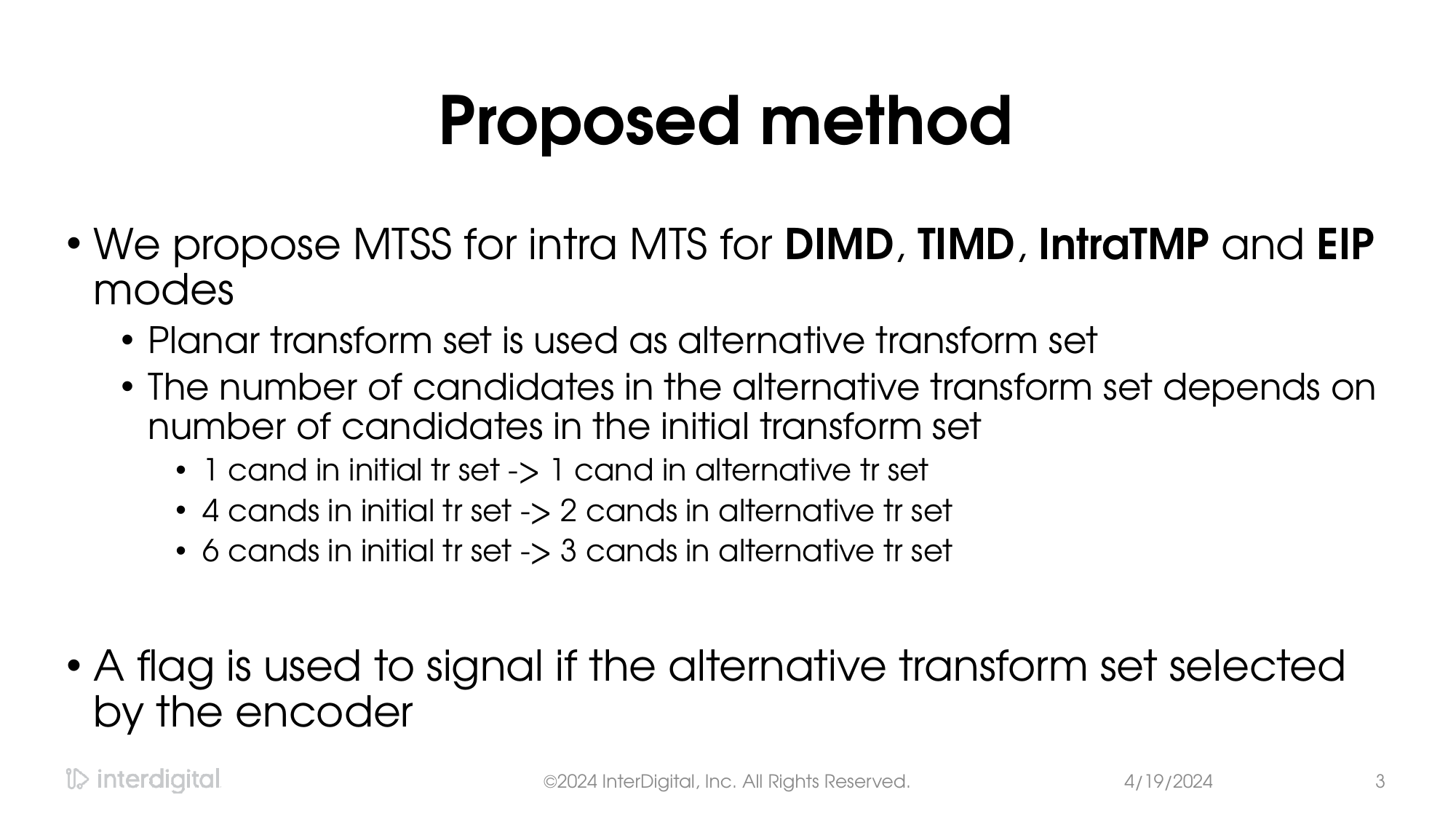

# Proposed method
We propose MTSS for intra MTS for DIMD, TIMD, IntraTMP and EIP modes
Planar transform set is used as alternative transform set
The number of candidates in the alternative transform set depends on number of candidates in the initial transform set
1 cand in initial tr set -> 1 cand in alternative tr set
4 cands in initial tr set -> 2 cands in alternative tr set
6 cands in initial tr set -> 3 cands in alternative tr set

A flag is used to signal if the alternative transform set selected by the encoder

©2024 InterDigital, Inc. All Rights Reserved.
4/19/2024
3